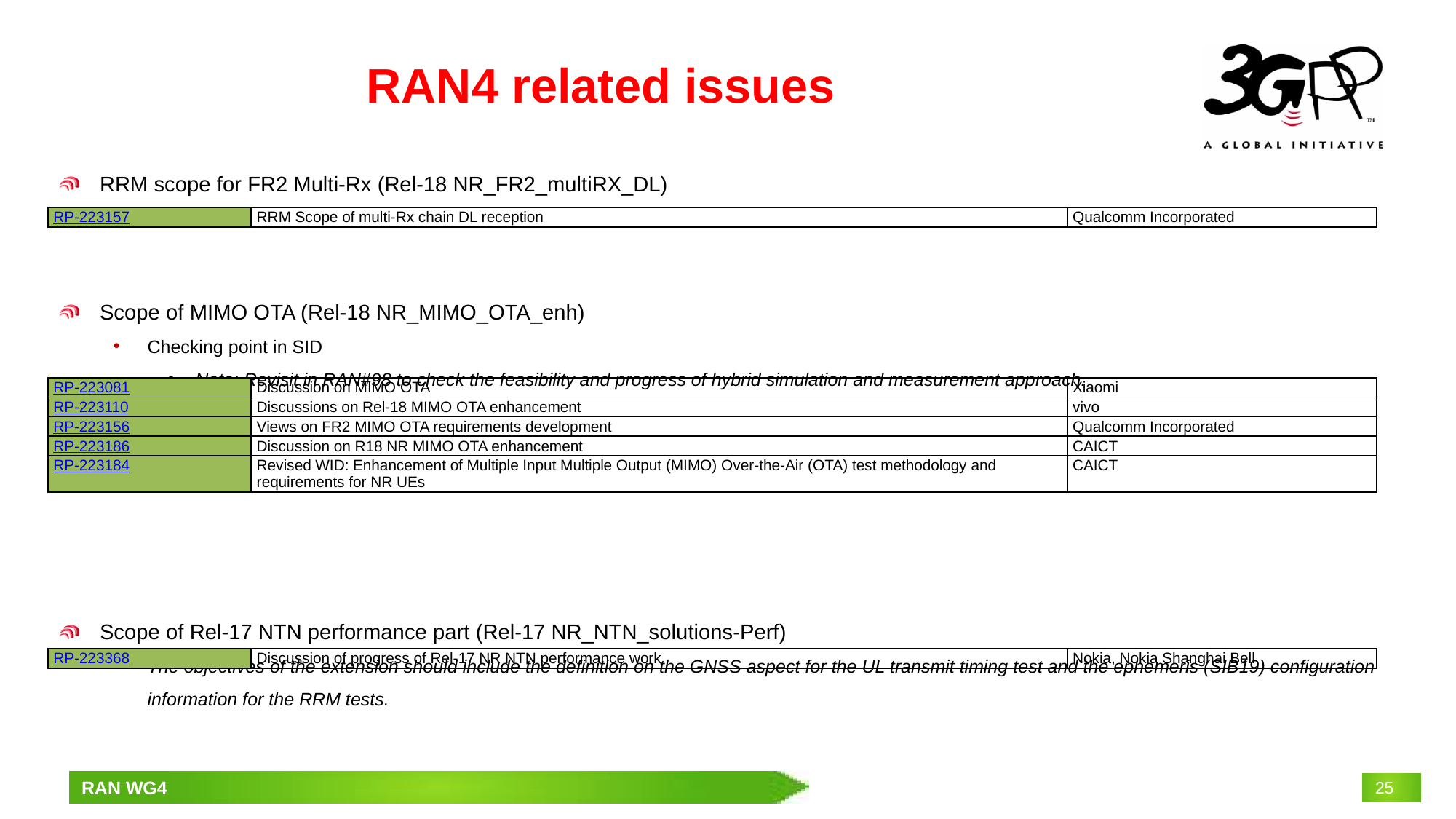

# RAN4 related issues
RRM scope for FR2 Multi-Rx (Rel-18 NR_FR2_multiRX_DL)

Scope of MIMO OTA (Rel-18 NR_MIMO_OTA_enh)
Checking point in SID
Note: Revisit in RAN#98 to check the feasibility and progress of hybrid simulation and measurement approach.

Scope of Rel-17 NTN performance part (Rel-17 NR_NTN_solutions-Perf)
The objectives of the extension should include the definition on the GNSS aspect for the UL transmit timing test and the ephemeris (SIB19) configuration information for the RRM tests.

| RP‑223157 | RRM Scope of multi-Rx chain DL reception | Qualcomm Incorporated |
| --- | --- | --- |
| RP‑223081 | Discussion on MIMO OTA | Xiaomi |
| --- | --- | --- |
| RP‑223110 | Discussions on Rel-18 MIMO OTA enhancement | vivo |
| RP‑223156 | Views on FR2 MIMO OTA requirements development | Qualcomm Incorporated |
| RP‑223186 | Discussion on R18 NR MIMO OTA enhancement | CAICT |
| RP‑223184 | Revised WID: Enhancement of Multiple Input Multiple Output (MIMO) Over-the-Air (OTA) test methodology and requirements for NR UEs | CAICT |
| RP‑223368 | Discussion of progress of Rel-17 NR NTN performance work | Nokia, Nokia Shanghai Bell |
| --- | --- | --- |